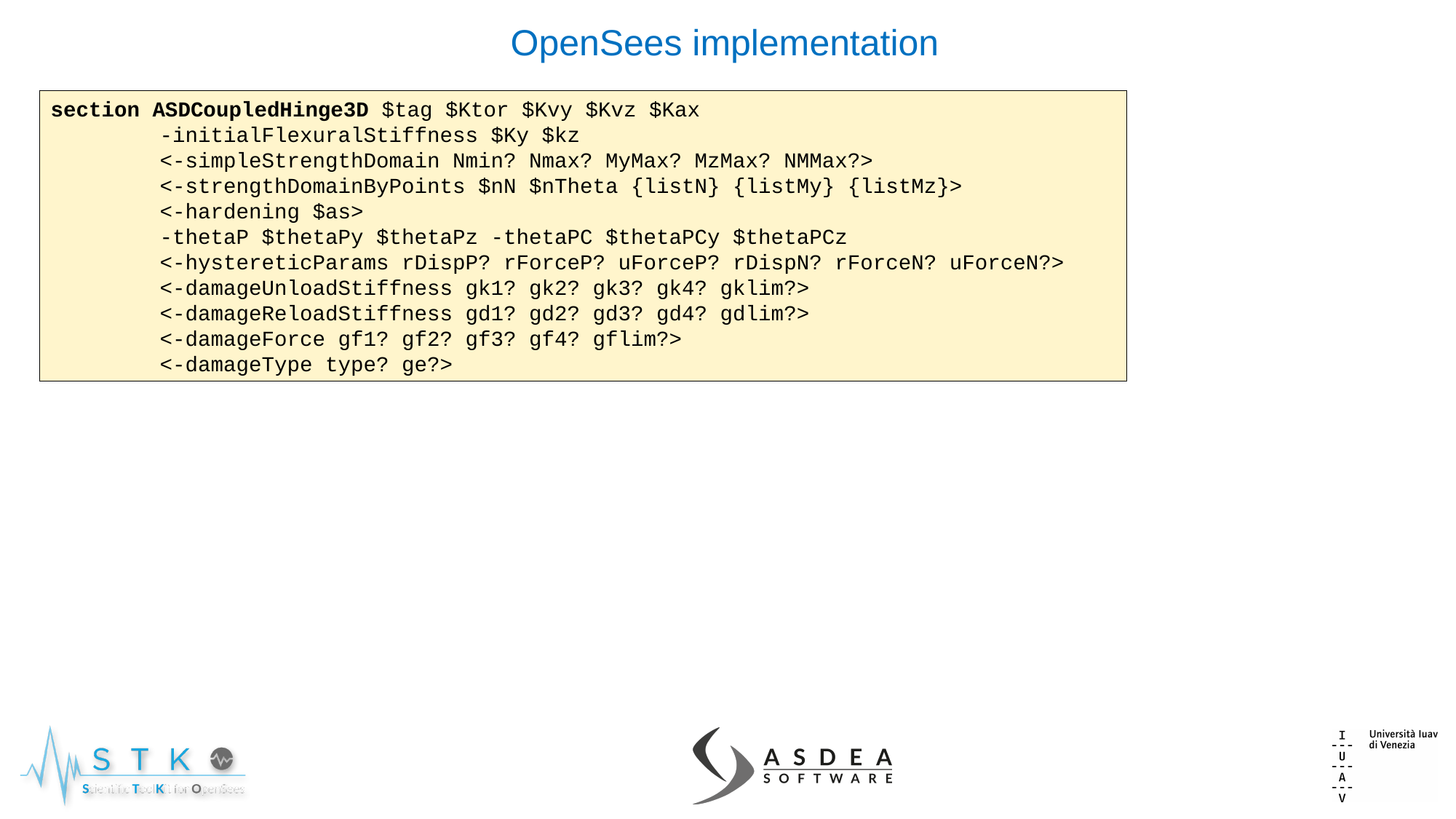

OpenSees implementation
section ASDCoupledHinge3D $tag $Ktor $Kvy $Kvz $Kax
	-initialFlexuralStiffness $Ky $kz
	<-simpleStrengthDomain Nmin? Nmax? MyMax? MzMax? NMMax?>
	<-strengthDomainByPoints $nN $nTheta {listN} {listMy} {listMz}>
	<-hardening $as>
	-thetaP $thetaPy $thetaPz -thetaPC $thetaPCy $thetaPCz
	<-hystereticParams rDispP? rForceP? uForceP? rDispN? rForceN? uForceN?>
	<-damageUnloadStiffness gk1? gk2? gk3? gk4? gklim?>
	<-damageReloadStiffness gd1? gd2? gd3? gd4? gdlim?>
	<-damageForce gf1? gf2? gf3? gf4? gflim?>
	<-damageType type? ge?>